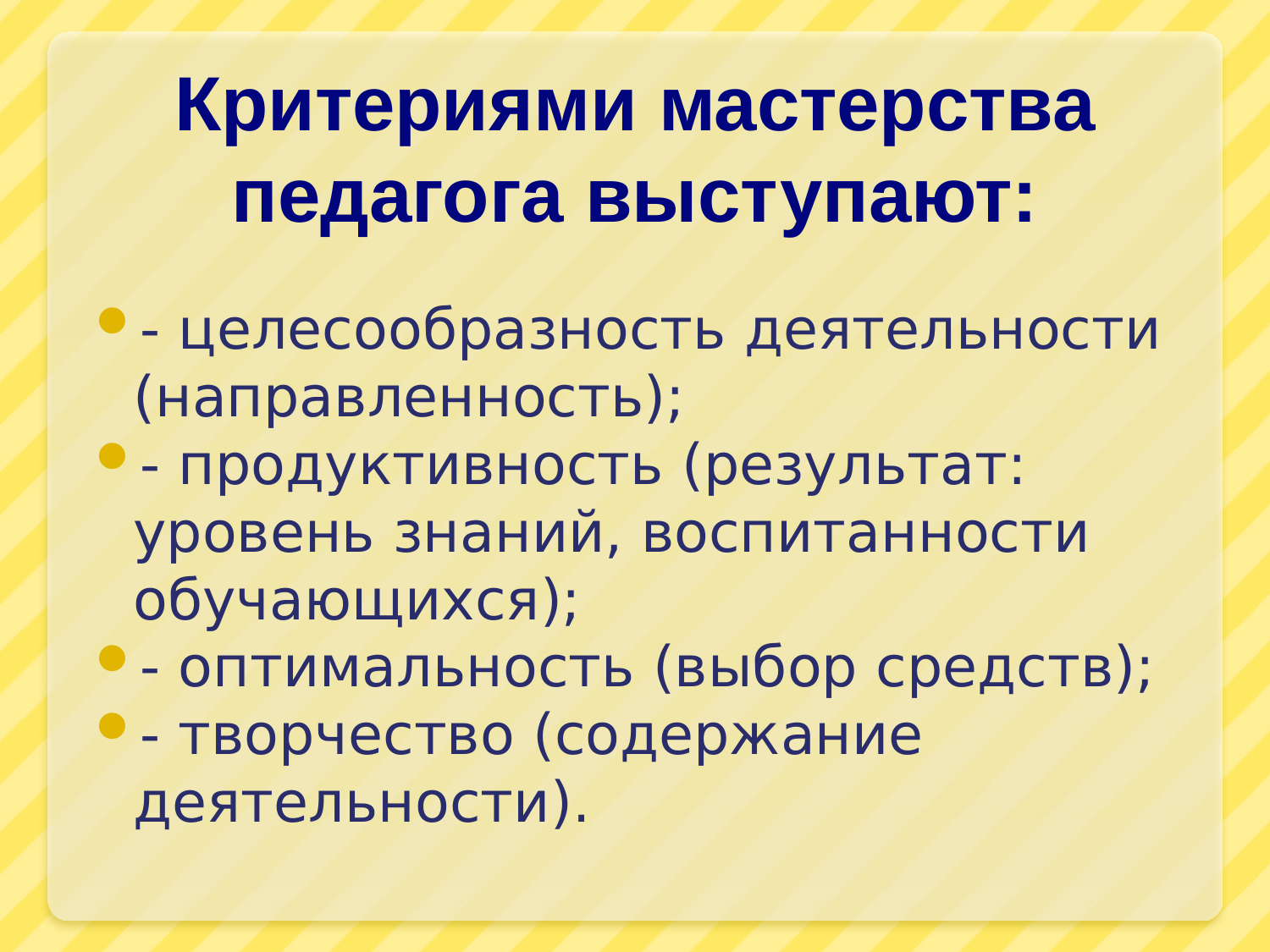

# Критериями мастерства педагога выступают:
- целесообразность деятельности (направленность);
- продуктивность (результат: уровень знаний, воспитанности обучающихся);
- оптимальность (выбор средств);
- творчество (содержание деятельности).